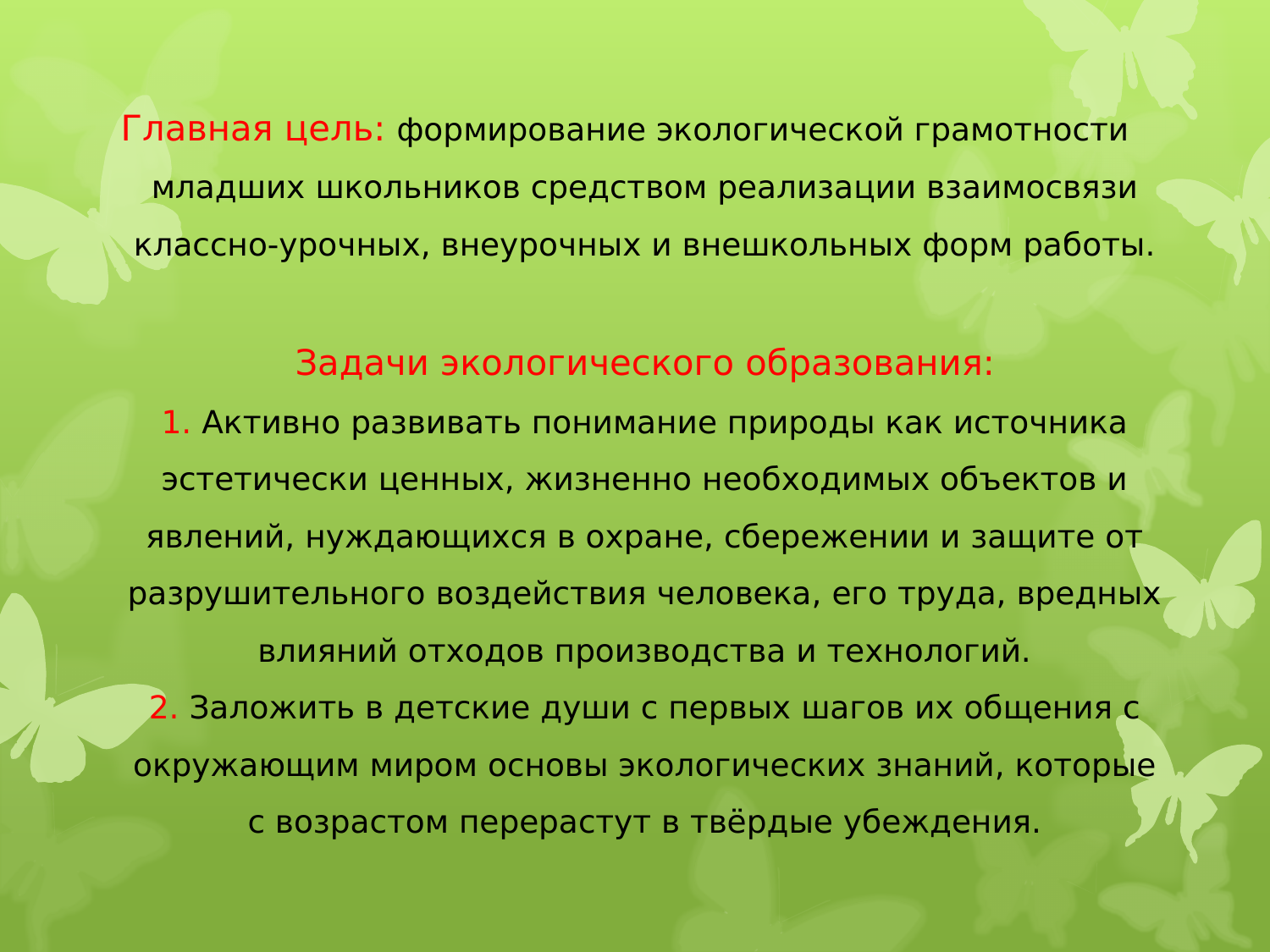

# Главная цель: формирование экологической грамотности младших школьников средством реализации взаимосвязи классно-урочных, внеурочных и внешкольных форм работы. Задачи экологического образования: 1. Активно развивать понимание природы как источника эстетически ценных, жизненно необходимых объектов и явлений, нуждающихся в охране, сбережении и защите от разрушительного воздействия человека, его труда, вредных влияний отходов производства и технологий. 2. Заложить в детские души с первых шагов их общения с окружающим миром основы экологических знаний, которые с возрастом перерастут в твёрдые убеждения.